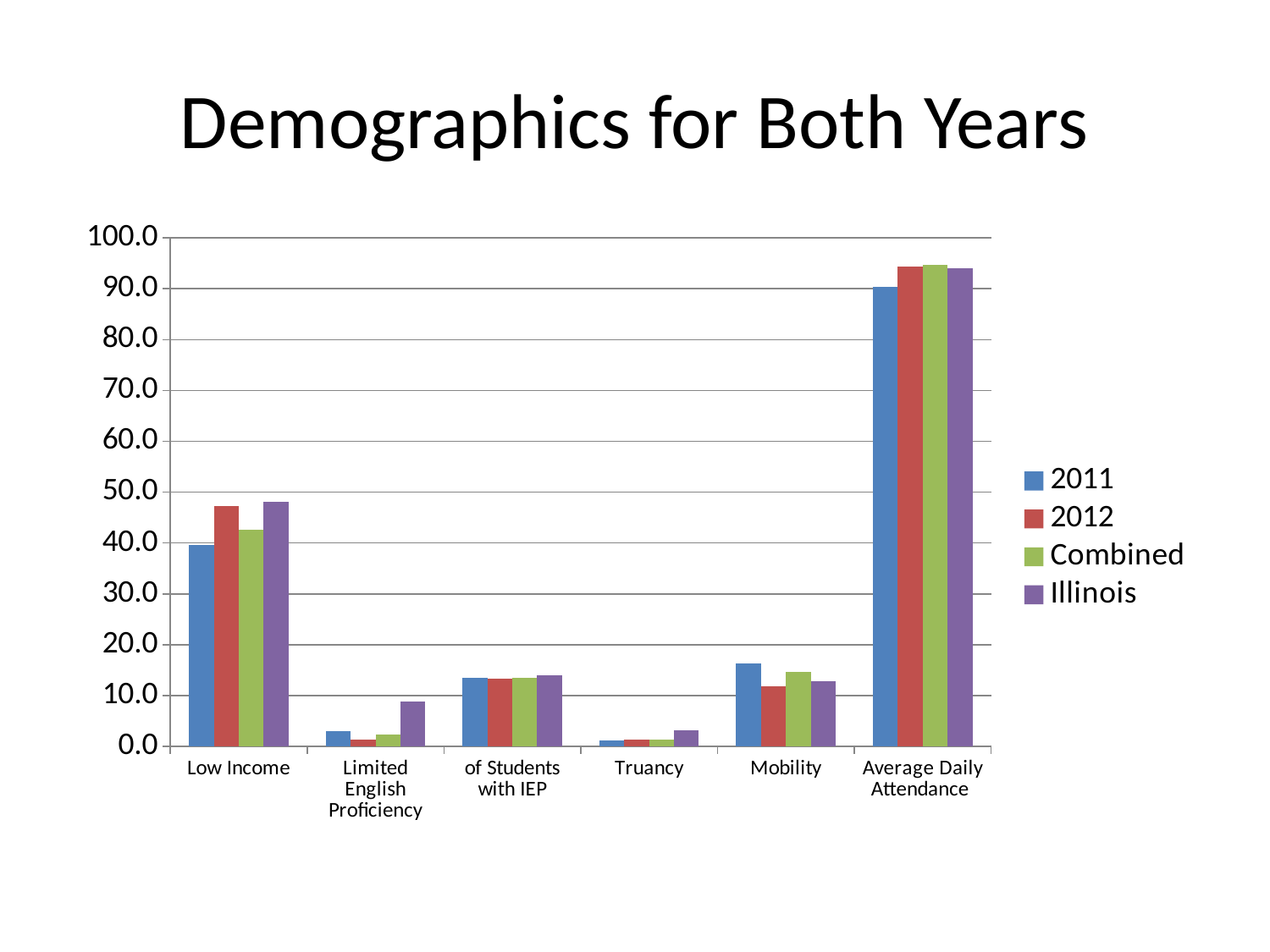

# Demographics for Both Years

### Chart

| Category | 2011 | 2012 | Combined | Illinois |
|---|---|---|---|---|
| Low Income | 39.60869565217401 | 47.33333333333334 | 42.65789473684197 | 48.1 |
| Limited English Proficiency | 3.043478260869565 | 1.3 | 2.405405405405398 | 8.8 |
| of Students with IEP | 13.52173913043478 | 13.33333333333333 | 13.44736842105255 | 14.0 |
| Truancy | 1.217391304347822 | 1.357142857142857 | 1.27027027027027 | 3.2 |
| Mobility | 16.34782608695653 | 11.78571428571429 | 14.62162162162158 | 12.8 |
| Average Daily Attendance  | 90.30434782608631 | 94.3 | 94.62162162162163 | 94.0 |